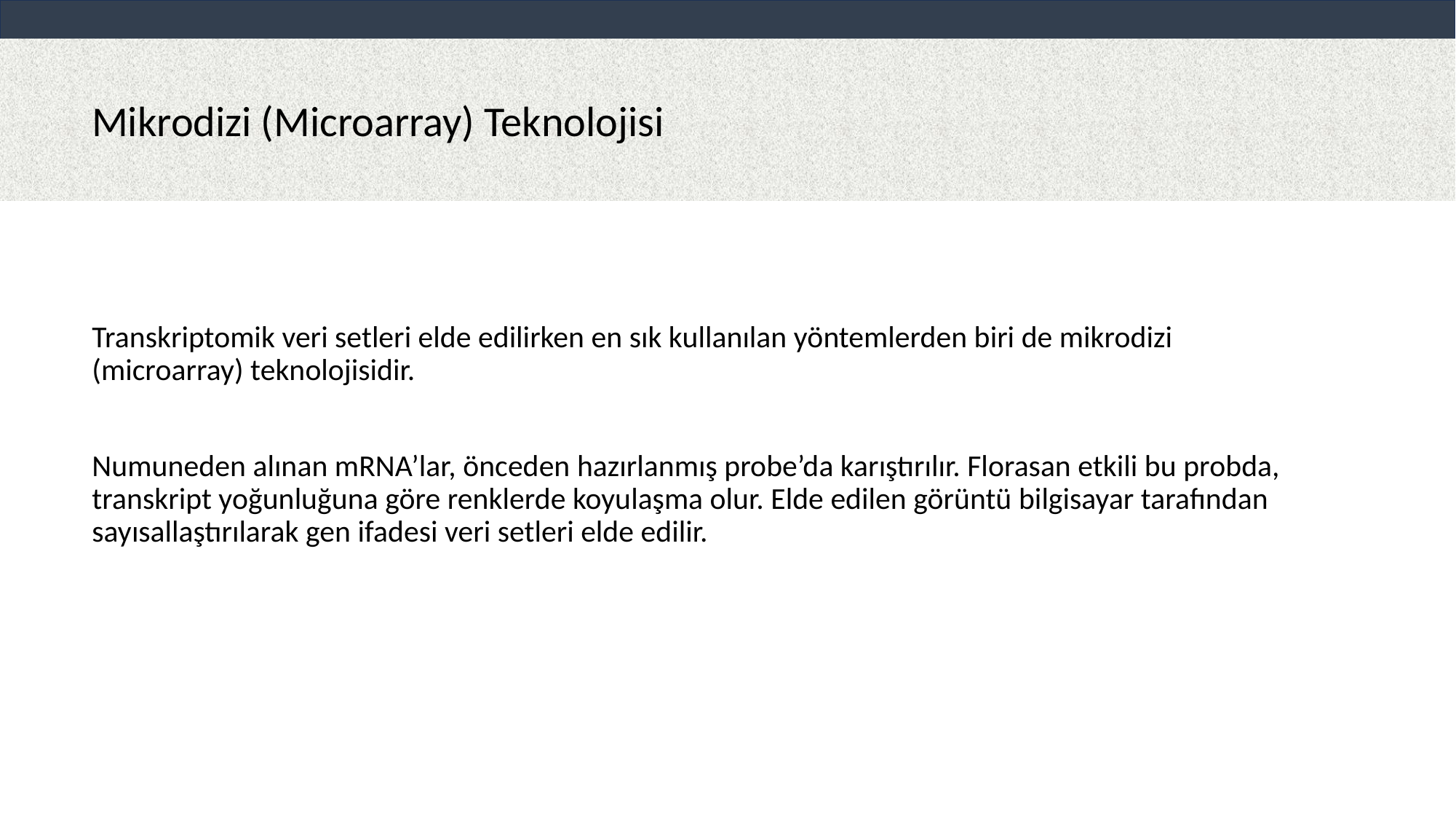

Mikrodizi (Microarray) Teknolojisi
Transkriptomik veri setleri elde edilirken en sık kullanılan yöntemlerden biri de mikrodizi (microarray) teknolojisidir.

Numuneden alınan mRNA’lar, önceden hazırlanmış probe’da karıştırılır. Florasan etkili bu probda, transkript yoğunluğuna göre renklerde koyulaşma olur. Elde edilen görüntü bilgisayar tarafından sayısallaştırılarak gen ifadesi veri setleri elde edilir.